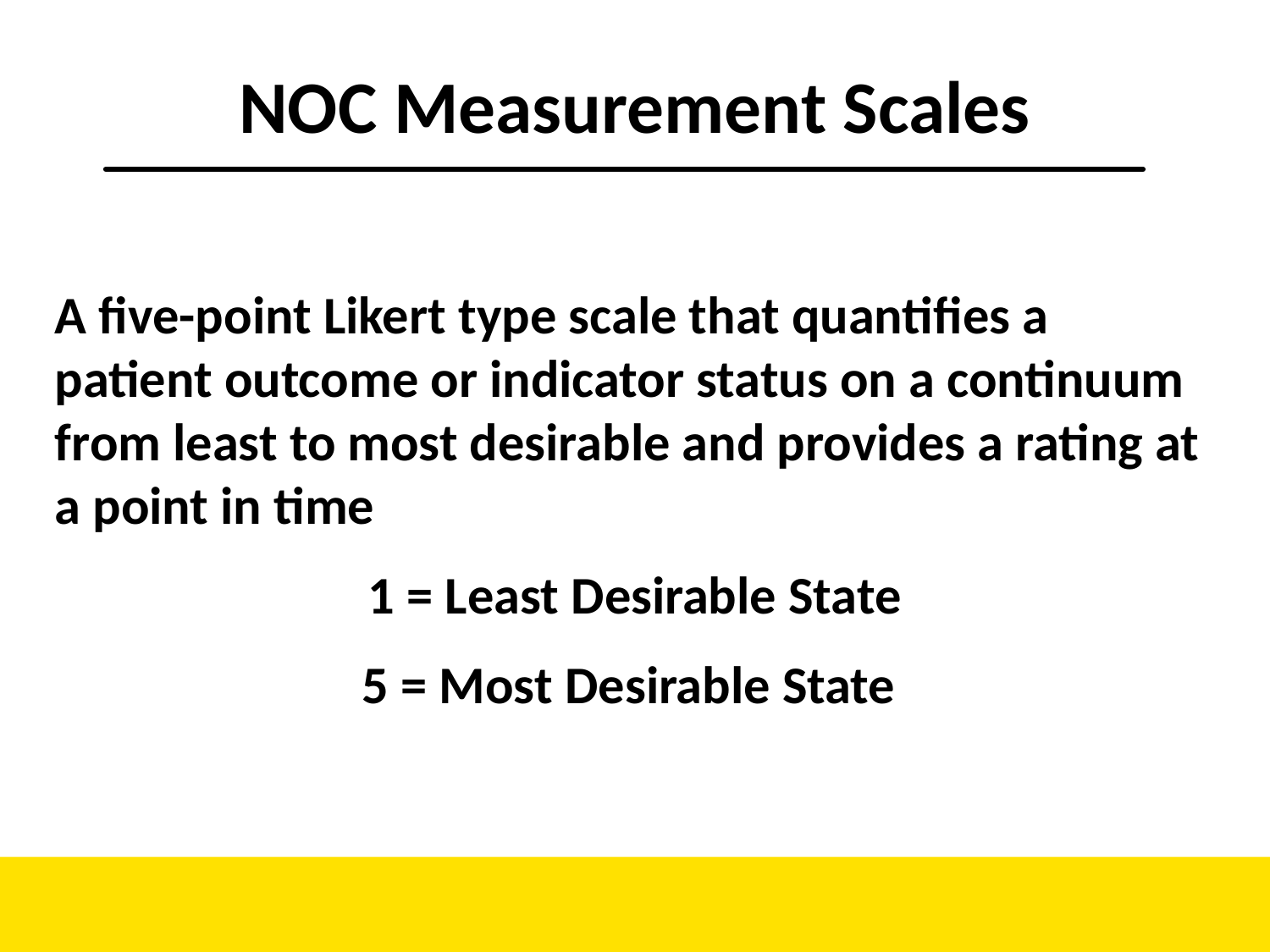

# NOC Measurement Scales
A five-point Likert type scale that quantifies a patient outcome or indicator status on a continuum from least to most desirable and provides a rating at a point in time
1 = Least Desirable State
5 = Most Desirable State